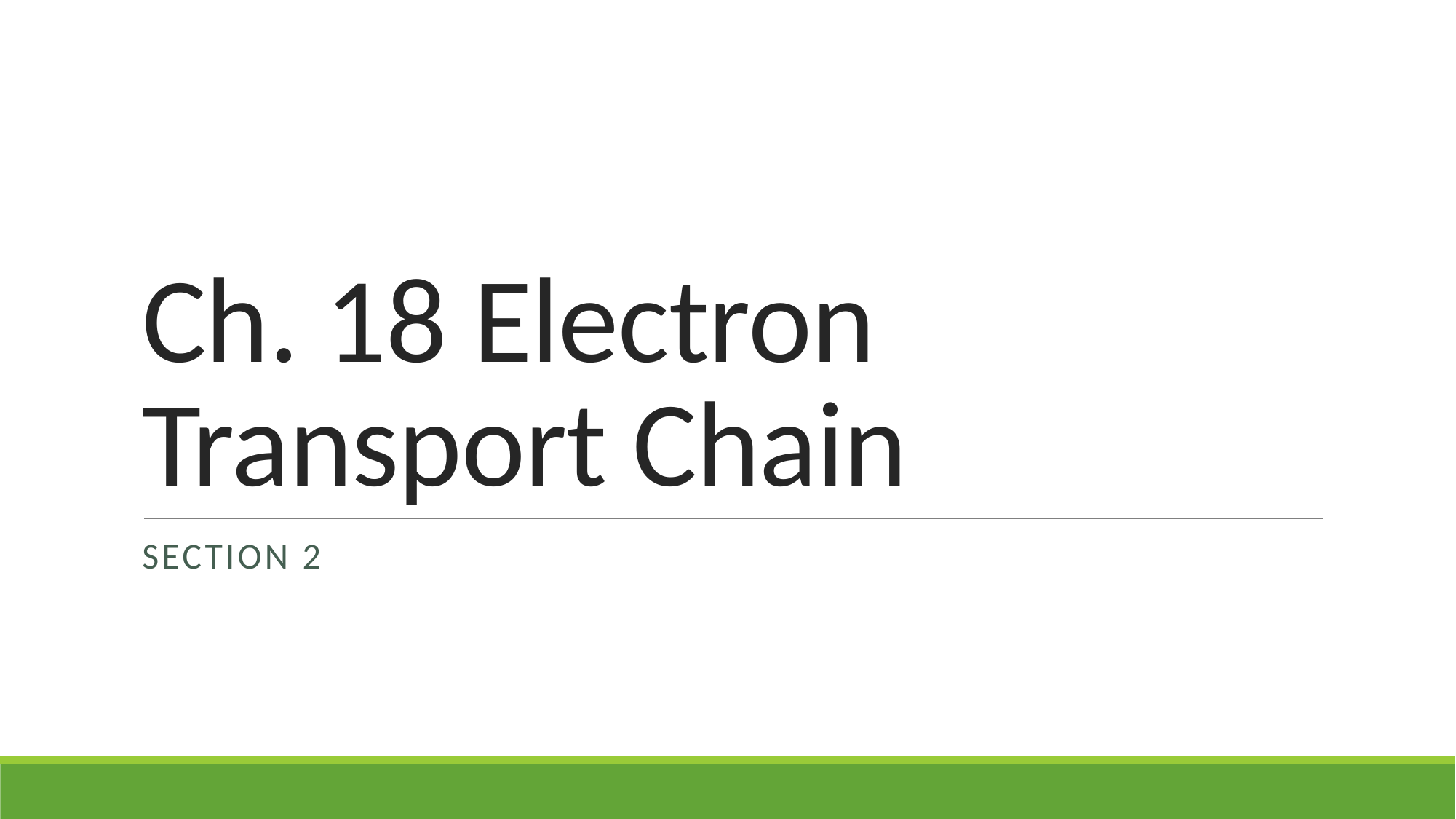

# Ch. 18 Electron Transport Chain
Section 2